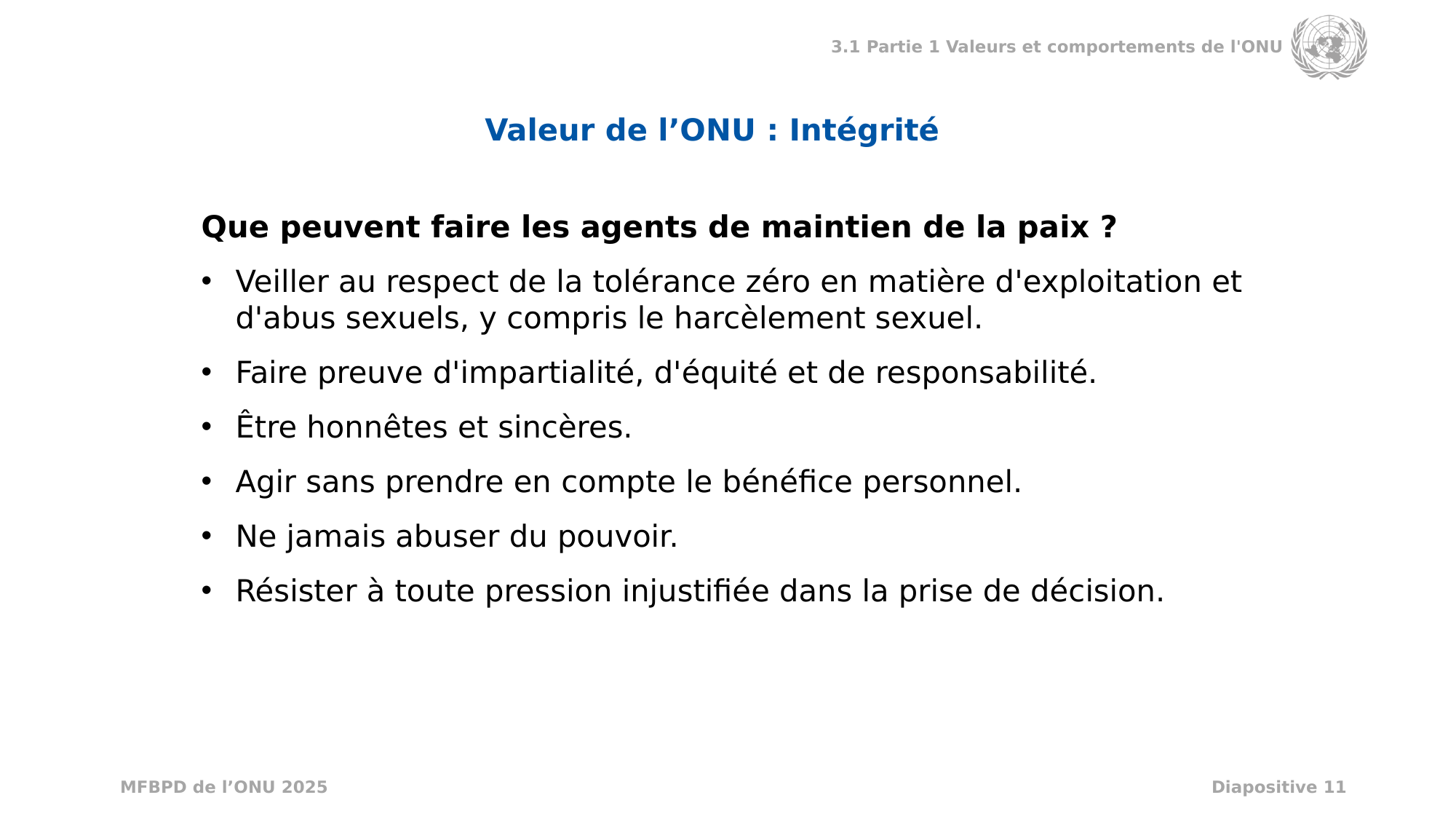

Valeur de l’ONU : Intégrité
Que peuvent faire les agents de maintien de la paix ?
Veiller au respect de la tolérance zéro en matière d'exploitation et d'abus sexuels, y compris le harcèlement sexuel.
Faire preuve d'impartialité, d'équité et de responsabilité.
Être honnêtes et sincères.
Agir sans prendre en compte le bénéfice personnel.
Ne jamais abuser du pouvoir.
Résister à toute pression injustifiée dans la prise de décision.